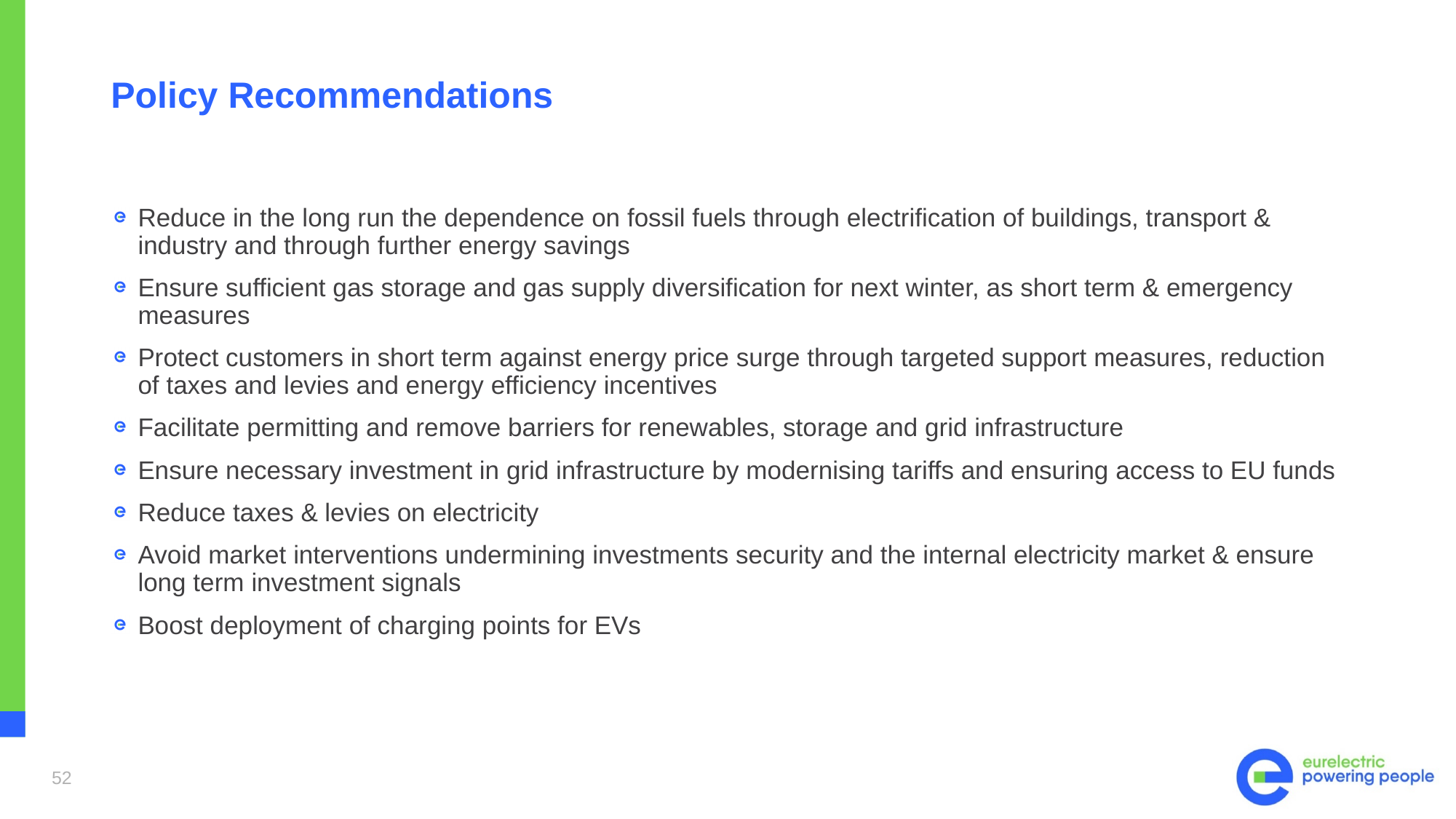

# Policy Recommendations

Reduce in the long run the dependence on fossil fuels through electrification of buildings, transport & industry and through further energy savings
Ensure sufficient gas storage and gas supply diversification for next winter, as short term & emergency measures
Protect customers in short term against energy price surge through targeted support measures, reduction of taxes and levies and energy efficiency incentives
Facilitate permitting and remove barriers for renewables, storage and grid infrastructure
Ensure necessary investment in grid infrastructure by modernising tariffs and ensuring access to EU funds
Reduce taxes & levies on electricity
Avoid market interventions undermining investments security and the internal electricity market & ensure long term investment signals
Boost deployment of charging points for EVs

52